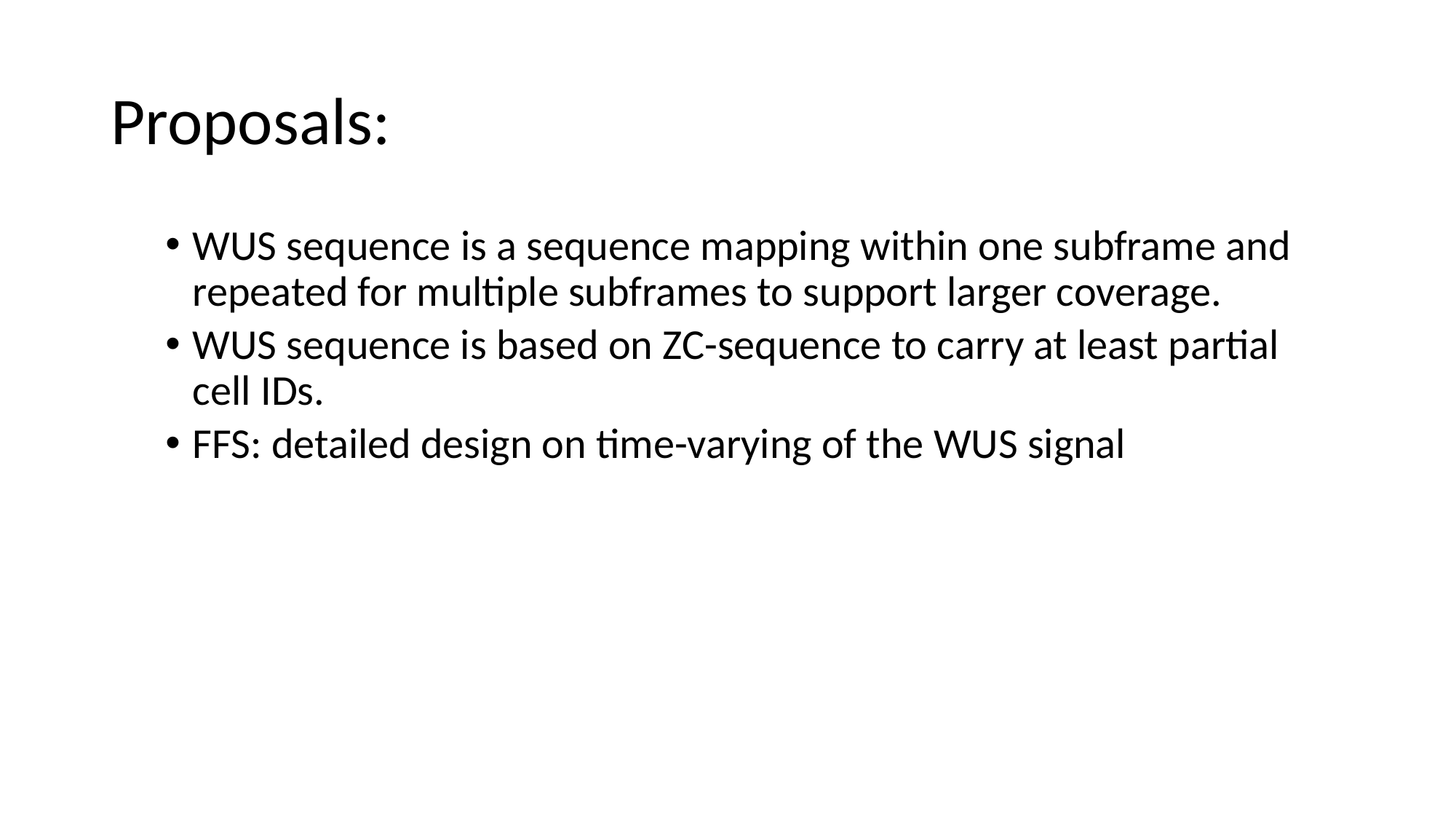

# Proposals:
WUS sequence is a sequence mapping within one subframe and repeated for multiple subframes to support larger coverage.
WUS sequence is based on ZC-sequence to carry at least partial cell IDs.
FFS: detailed design on time-varying of the WUS signal